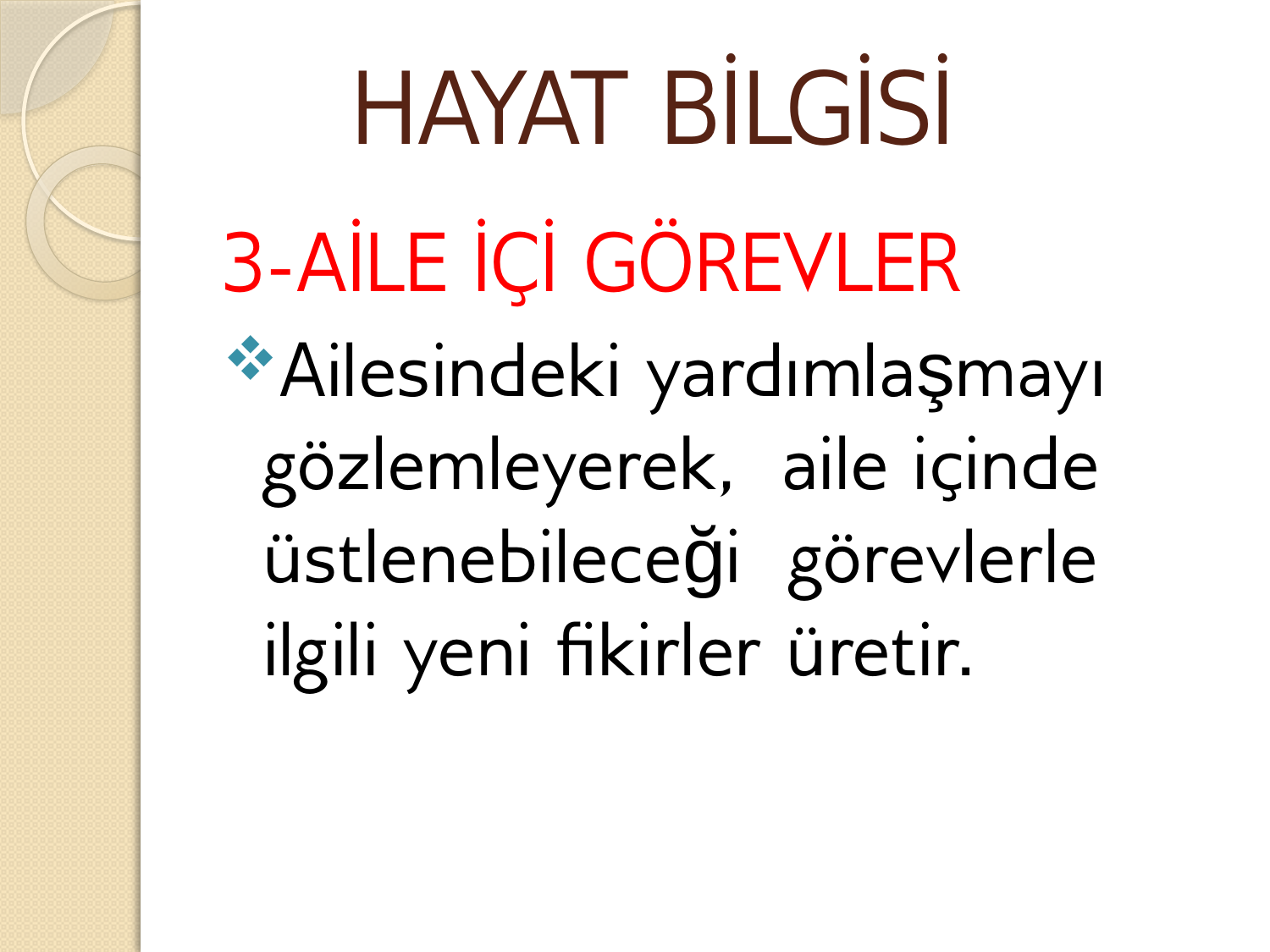

HAYAT BİLGİSİ
3-AİLE İÇİ GÖREVLER
Ailesindeki yardımlaşmayı gözlemleyerek,  aile içinde üstlenebileceği  görevlerle ilgili yeni fikirler üretir.